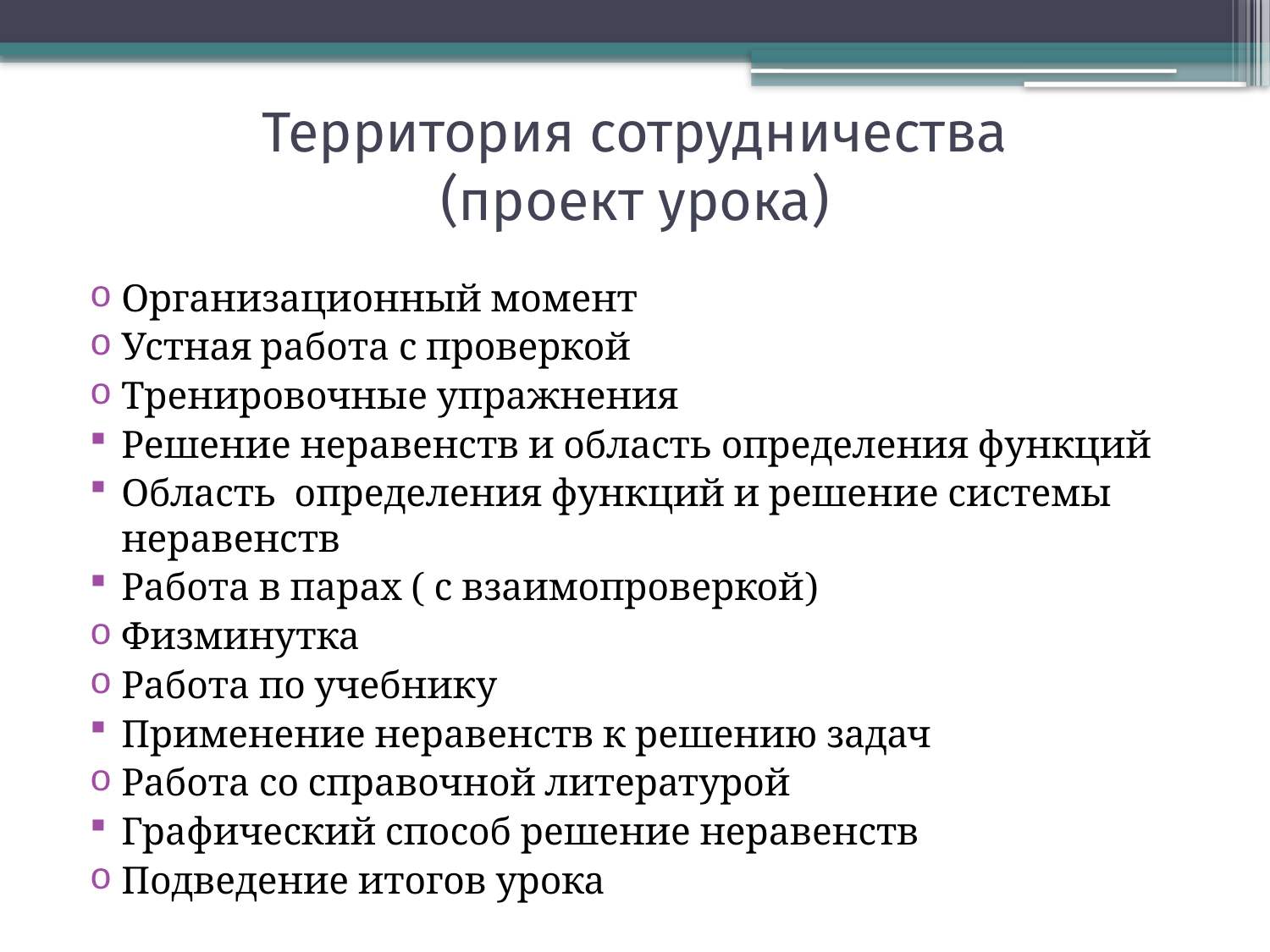

# Территория сотрудничества (проект урока)
Организационный момент
Устная работа с проверкой
Тренировочные упражнения
Решение неравенств и область определения функций
Область  определения функций и решение системы неравенств
Работа в парах ( с взаимопроверкой)
Физминутка
Работа по учебнику
Применение неравенств к решению задач
Работа со справочной литературой
Графический способ решение неравенств
Подведение итогов урока